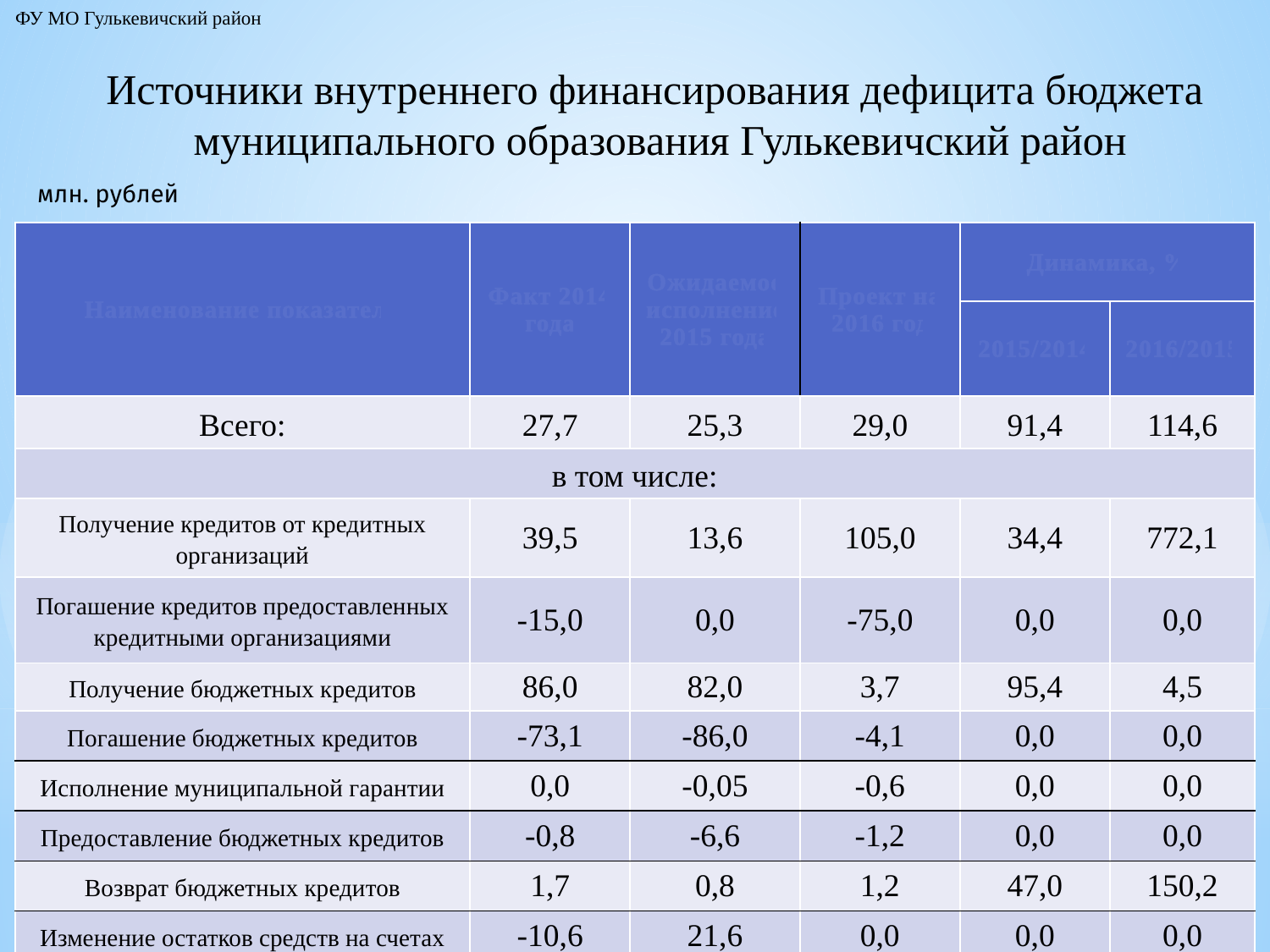

ФУ МО Гулькевичский район
Источники внутреннего финансирования дефицита бюджета
муниципального образования Гулькевичский район
млн. рублей
| Наименование показателя | Факт 2014 года | Ожидаемое исполнение 2015 года | Проект на 2016 год | Динамика, % |  |
| --- | --- | --- | --- | --- | --- |
|  |  |  |  | 2015/2014 | 2016/2015 |
| Всего: | 27,7 | 25,3 | 29,0 | 91,4 | 114,6 |
| в том числе: |  |  |  |  |  |
| Получение кредитов от кредитных организаций | 39,5 | 13,6 | 105,0 | 34,4 | 772,1 |
| Погашение кредитов предоставленных кредитными организациями | -15,0 | 0,0 | -75,0 | 0,0 | 0,0 |
| Получение бюджетных кредитов | 86,0 | 82,0 | 3,7 | 95,4 | 4,5 |
| Погашение бюджетных кредитов | -73,1 | -86,0 | -4,1 | 0,0 | 0,0 |
| Исполнение муниципальной гарантии | 0,0 | -0,05 | -0,6 | 0,0 | 0,0 |
| Предоставление бюджетных кредитов | -0,8 | -6,6 | -1,2 | 0,0 | 0,0 |
| Возврат бюджетных кредитов | 1,7 | 0,8 | 1,2 | 47,0 | 150,2 |
| Изменение остатков средств на счетах | -10,6 | 21,6 | 0,0 | 0,0 | 0,0 |